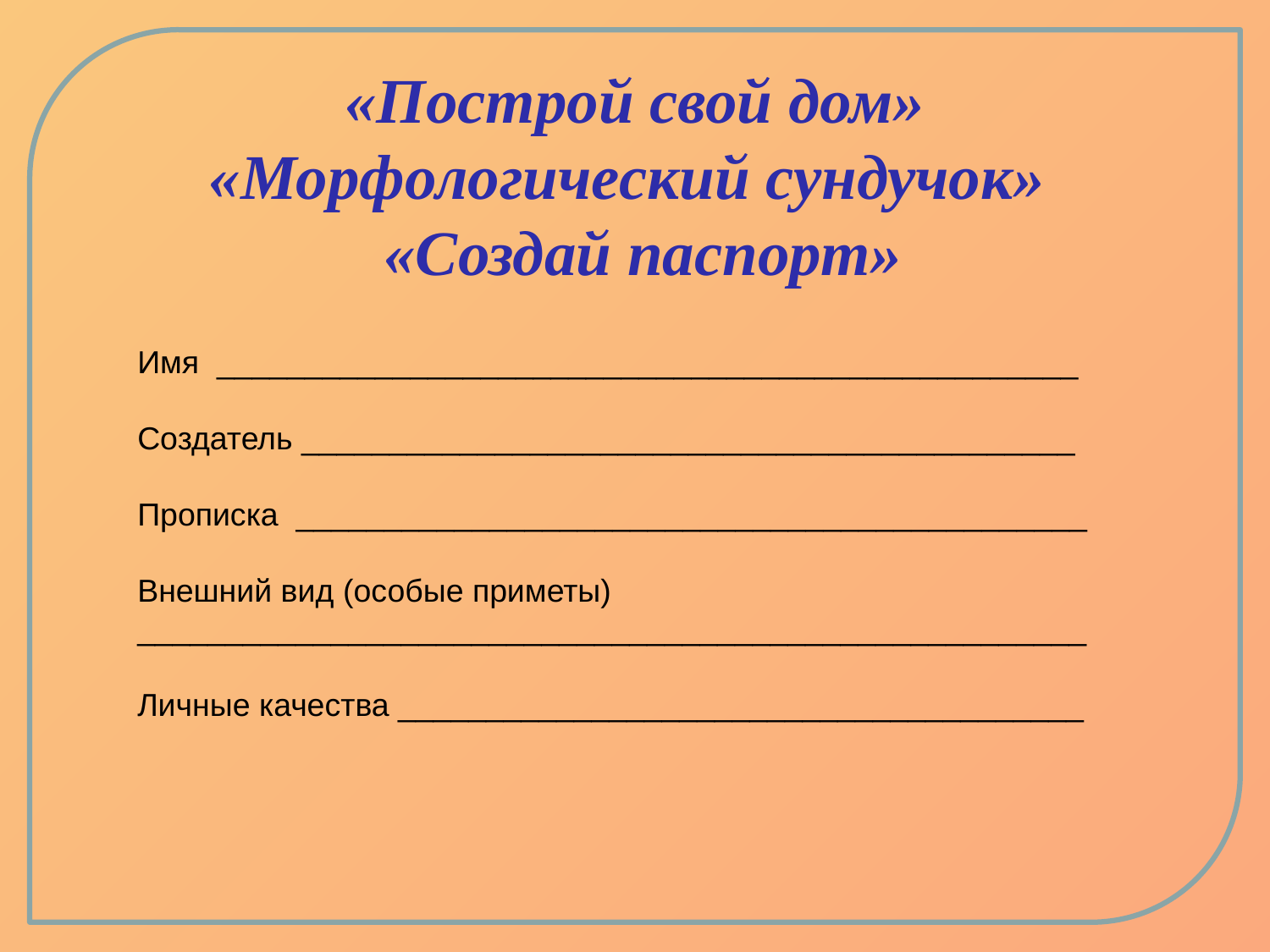

# «Построй свой дом» «Морфологический сундучок» «Создай паспорт»
Имя  _________________________________________________

Создатель ____________________________________________

Прописка  _____________________________________________
Внешний вид (особые приметы) ______________________________________________________

Личные качества _______________________________________